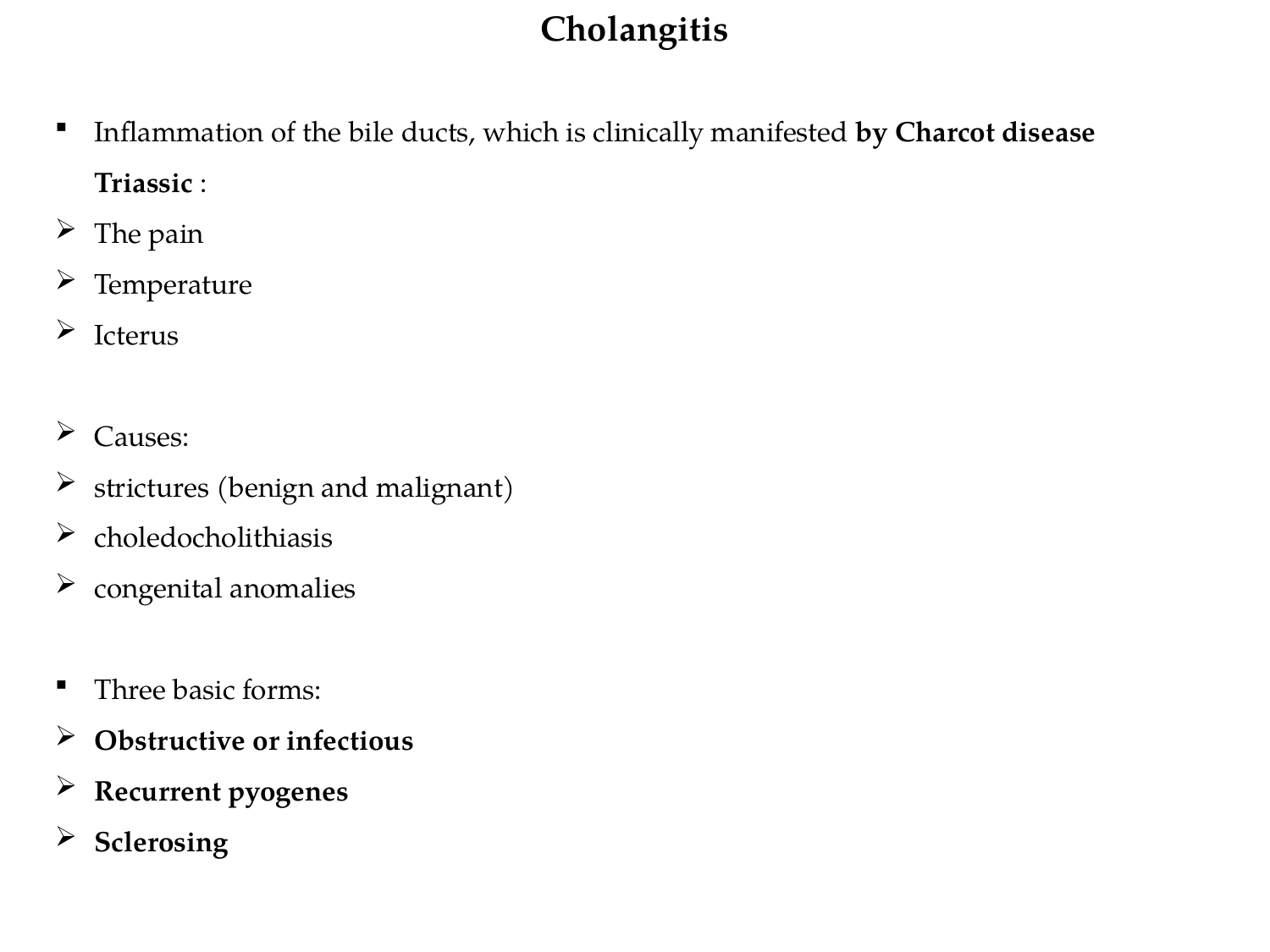

Cholangitis
Inflammation of the bile ducts, which is clinically manifested by Charcot disease Triassic :
The pain
Temperature
Icterus

Causes:
strictures (benign and malignant)
choledocholithiasis
congenital anomalies

Three basic forms:
Obstructive or infectious
Recurrent pyogenes
Sclerosing